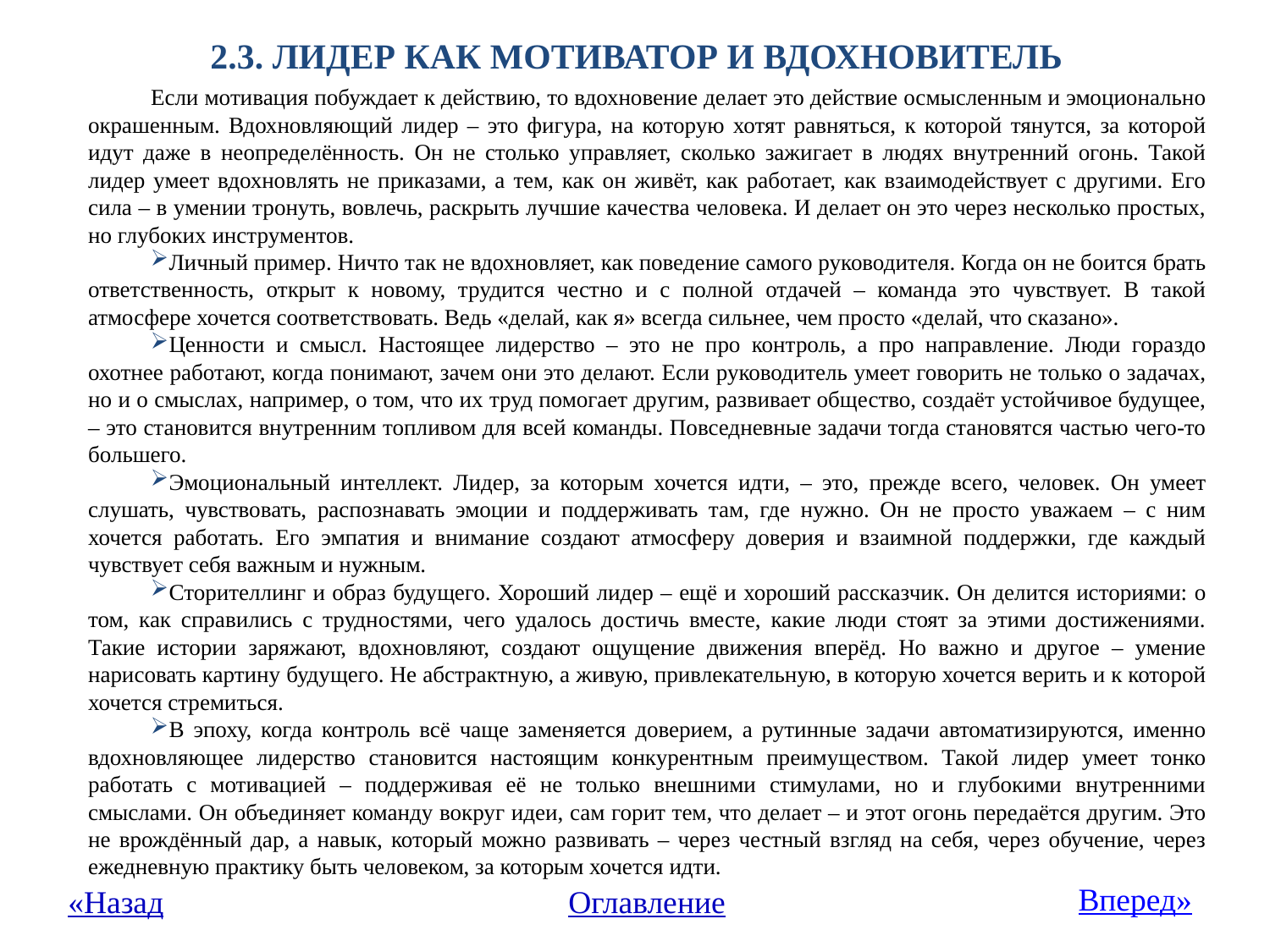

# 2.3. ЛИДЕР КАК МОТИВАТОР И ВДОХНОВИТЕЛЬ
Если мотивация побуждает к действию, то вдохновение делает это действие осмысленным и эмоционально окрашенным. Вдохновляющий лидер – это фигура, на которую хотят равняться, к которой тянутся, за которой идут даже в неопределённость. Он не столько управляет, сколько зажигает в людях внутренний огонь. Такой лидер умеет вдохновлять не приказами, а тем, как он живёт, как работает, как взаимодействует с другими. Его сила – в умении тронуть, вовлечь, раскрыть лучшие качества человека. И делает он это через несколько простых, но глубоких инструментов.
Личный пример. Ничто так не вдохновляет, как поведение самого руководителя. Когда он не боится брать ответственность, открыт к новому, трудится честно и с полной отдачей – команда это чувствует. В такой атмосфере хочется соответствовать. Ведь «делай, как я» всегда сильнее, чем просто «делай, что сказано».
Ценности и смысл. Настоящее лидерство – это не про контроль, а про направление. Люди гораздо охотнее работают, когда понимают, зачем они это делают. Если руководитель умеет говорить не только о задачах, но и о смыслах, например, о том, что их труд помогает другим, развивает общество, создаёт устойчивое будущее, – это становится внутренним топливом для всей команды. Повседневные задачи тогда становятся частью чего-то большего.
Эмоциональный интеллект. Лидер, за которым хочется идти, – это, прежде всего, человек. Он умеет слушать, чувствовать, распознавать эмоции и поддерживать там, где нужно. Он не просто уважаем – с ним хочется работать. Его эмпатия и внимание создают атмосферу доверия и взаимной поддержки, где каждый чувствует себя важным и нужным.
Сторителлинг и образ будущего. Хороший лидер – ещё и хороший рассказчик. Он делится историями: о том, как справились с трудностями, чего удалось достичь вместе, какие люди стоят за этими достижениями. Такие истории заряжают, вдохновляют, создают ощущение движения вперёд. Но важно и другое – умение нарисовать картину будущего. Не абстрактную, а живую, привлекательную, в которую хочется верить и к которой хочется стремиться.
В эпоху, когда контроль всё чаще заменяется доверием, а рутинные задачи автоматизируются, именно вдохновляющее лидерство становится настоящим конкурентным преимуществом. Такой лидер умеет тонко работать с мотивацией – поддерживая её не только внешними стимулами, но и глубокими внутренними смыслами. Он объединяет команду вокруг идеи, сам горит тем, что делает – и этот огонь передаётся другим. Это не врождённый дар, а навык, который можно развивать – через честный взгляд на себя, через обучение, через ежедневную практику быть человеком, за которым хочется идти.

Вперед»
«Назад
Оглавление